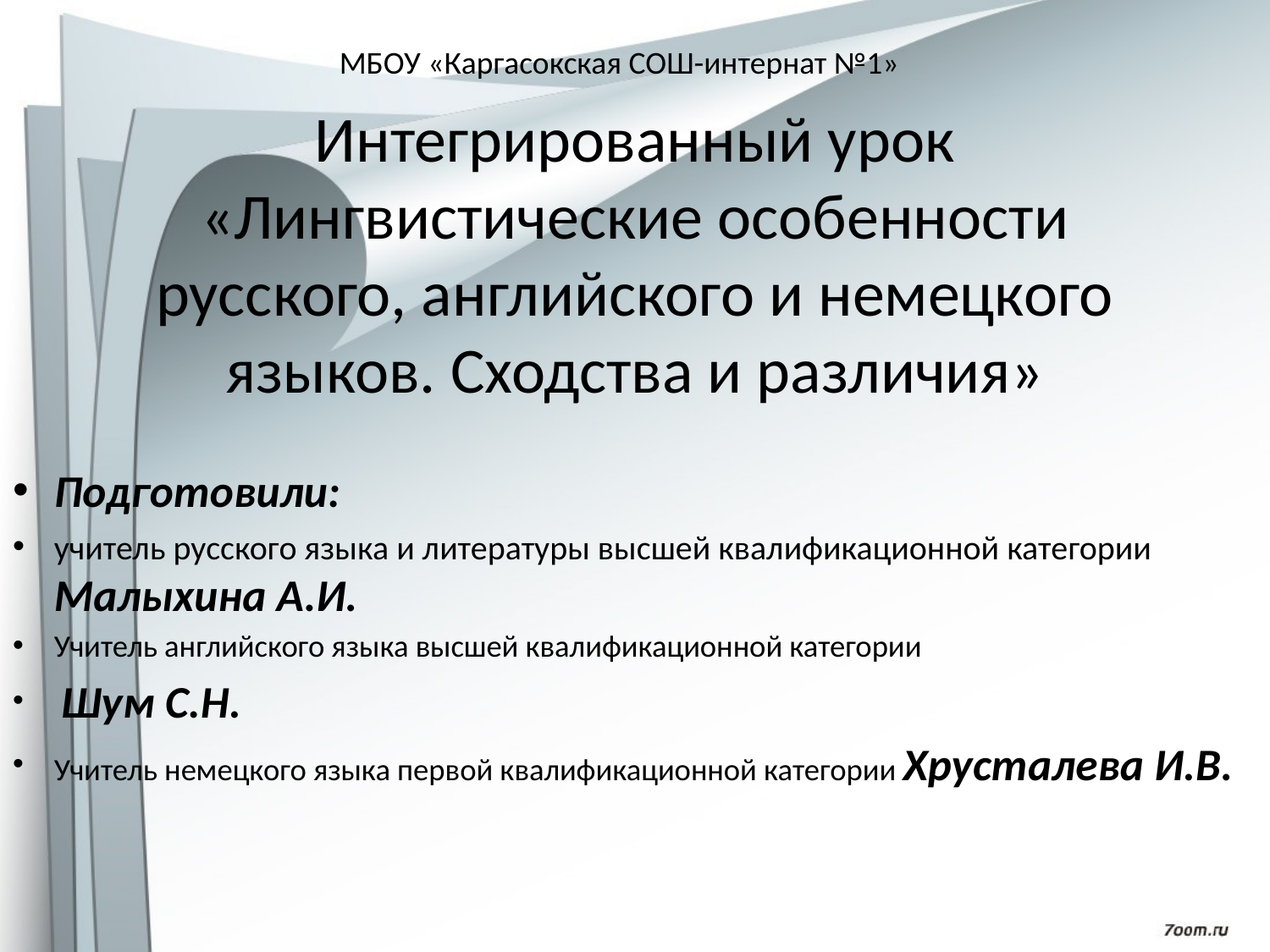

МБОУ «Каргасокская СОШ-интернат №1»
# Интегрированный урок «Лингвистические особенности русского, английского и немецкого языков. Сходства и различия»
Подготовили:
учитель русского языка и литературы высшей квалификационной категории Малыхина А.И.
Учитель английского языка высшей квалификационной категории
 Шум С.Н.
Учитель немецкого языка первой квалификационной категории Хрусталева И.В.